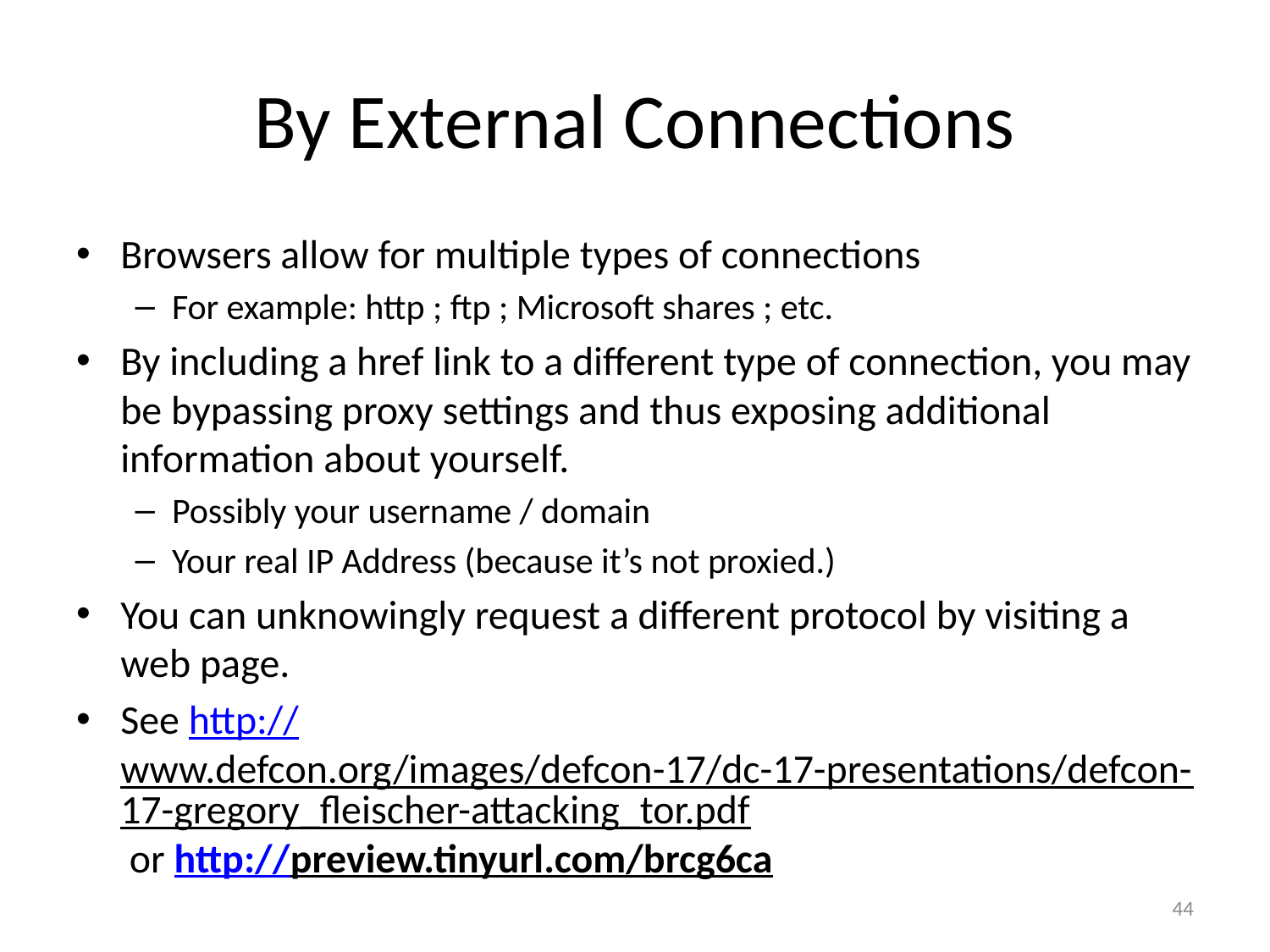

# By External Connections
Browsers allow for multiple types of connections
For example: http ; ftp ; Microsoft shares ; etc.
By including a href link to a different type of connection, you may be bypassing proxy settings and thus exposing additional information about yourself.
Possibly your username / domain
Your real IP Address (because it’s not proxied.)
You can unknowingly request a different protocol by visiting a web page.
See http://www.defcon.org/images/defcon-17/dc-17-presentations/defcon-17-gregory_fleischer-attacking_tor.pdf or http://preview.tinyurl.com/brcg6ca

44